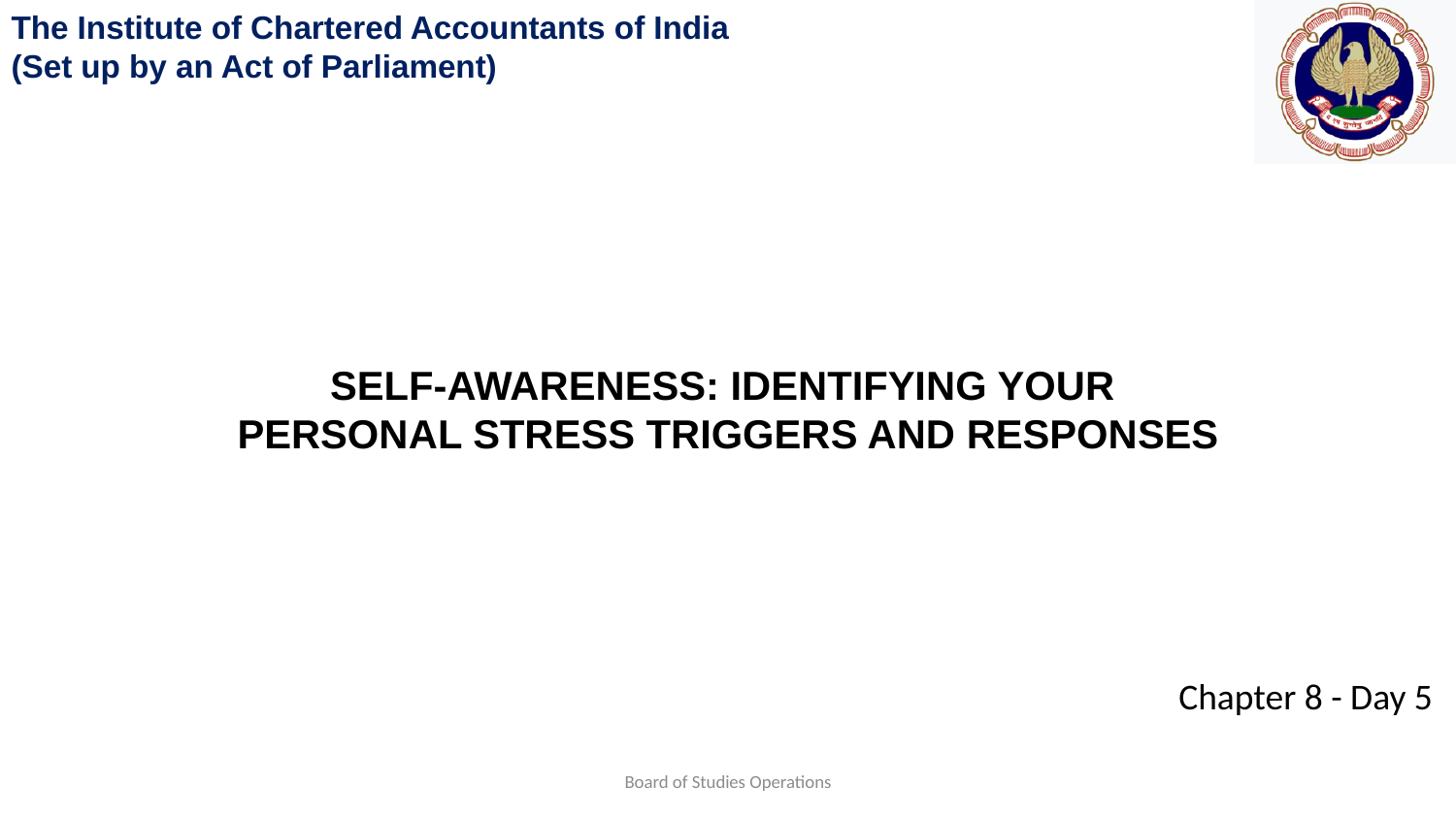

SELF-AWARENESS: IDENTIFYING YOUR
PERSONAL STRESS TRIGGERS AND RESPONSES
Board of Studies Operations